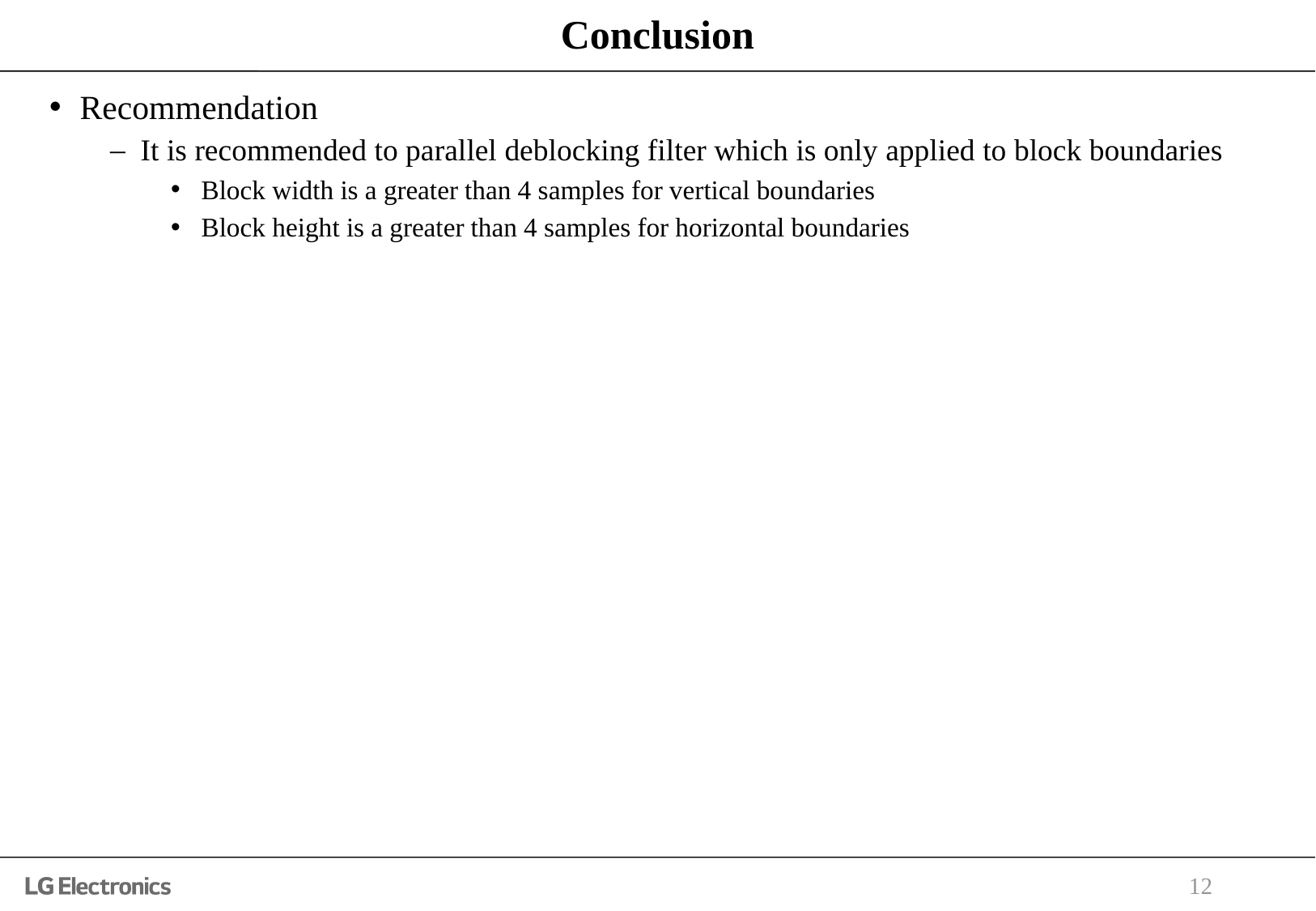

# Conclusion
Recommendation
It is recommended to parallel deblocking filter which is only applied to block boundaries
Block width is a greater than 4 samples for vertical boundaries
Block height is a greater than 4 samples for horizontal boundaries
12